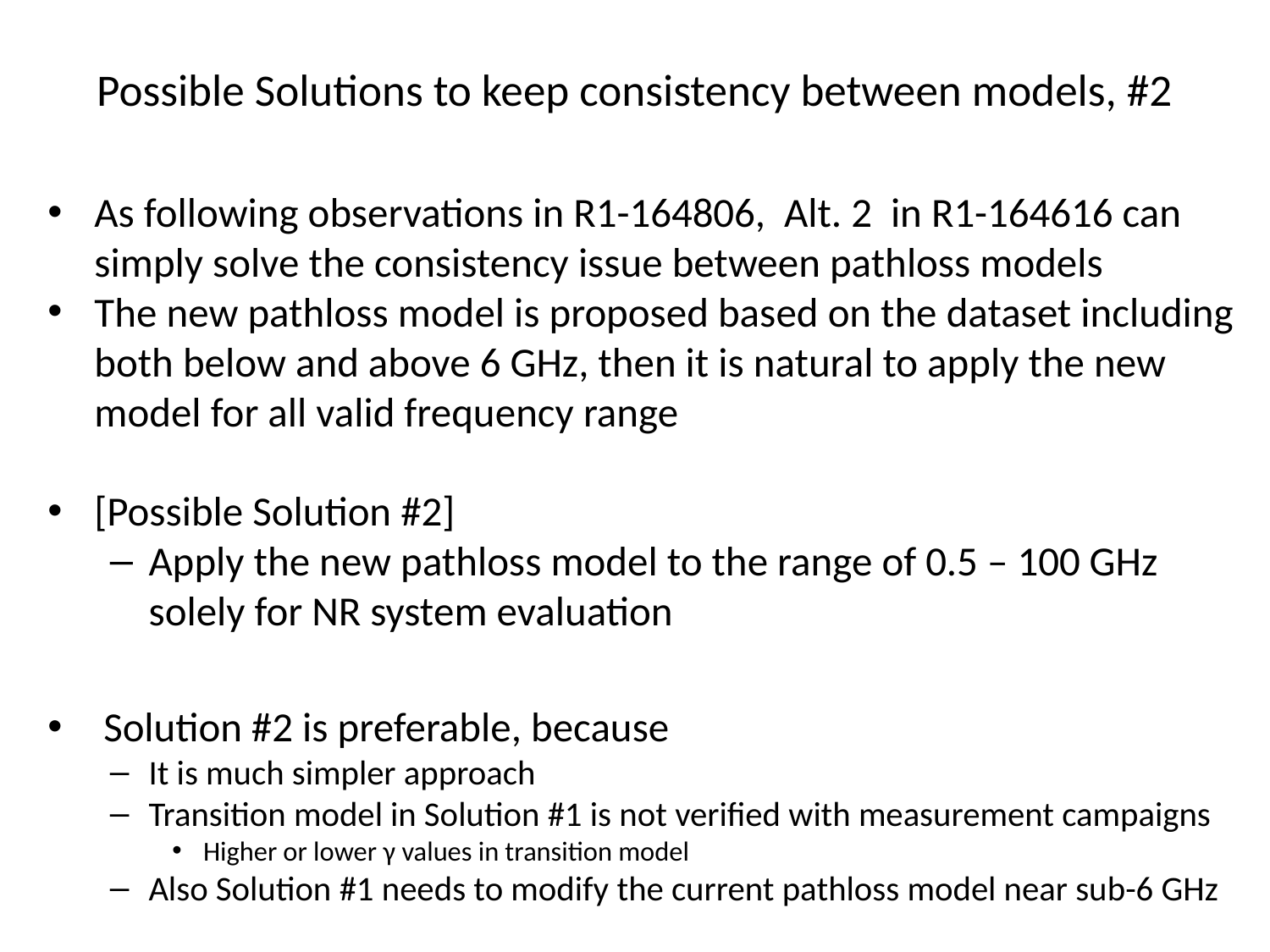

# Possible Solutions to keep consistency between models, #2
As following observations in R1-164806,  Alt. 2  in R1-164616 can simply solve the consistency issue between pathloss models
The new pathloss model is proposed based on the dataset including both below and above 6 GHz, then it is natural to apply the new model for all valid frequency range

[Possible Solution #2]
Apply the new pathloss model to the range of 0.5 – 100 GHz solely for NR system evaluation

 Solution #2 is preferable, because
It is much simpler approach
Transition model in Solution #1 is not verified with measurement campaigns
Higher or lower γ values in transition model
Also Solution #1 needs to modify the current pathloss model near sub-6 GHz